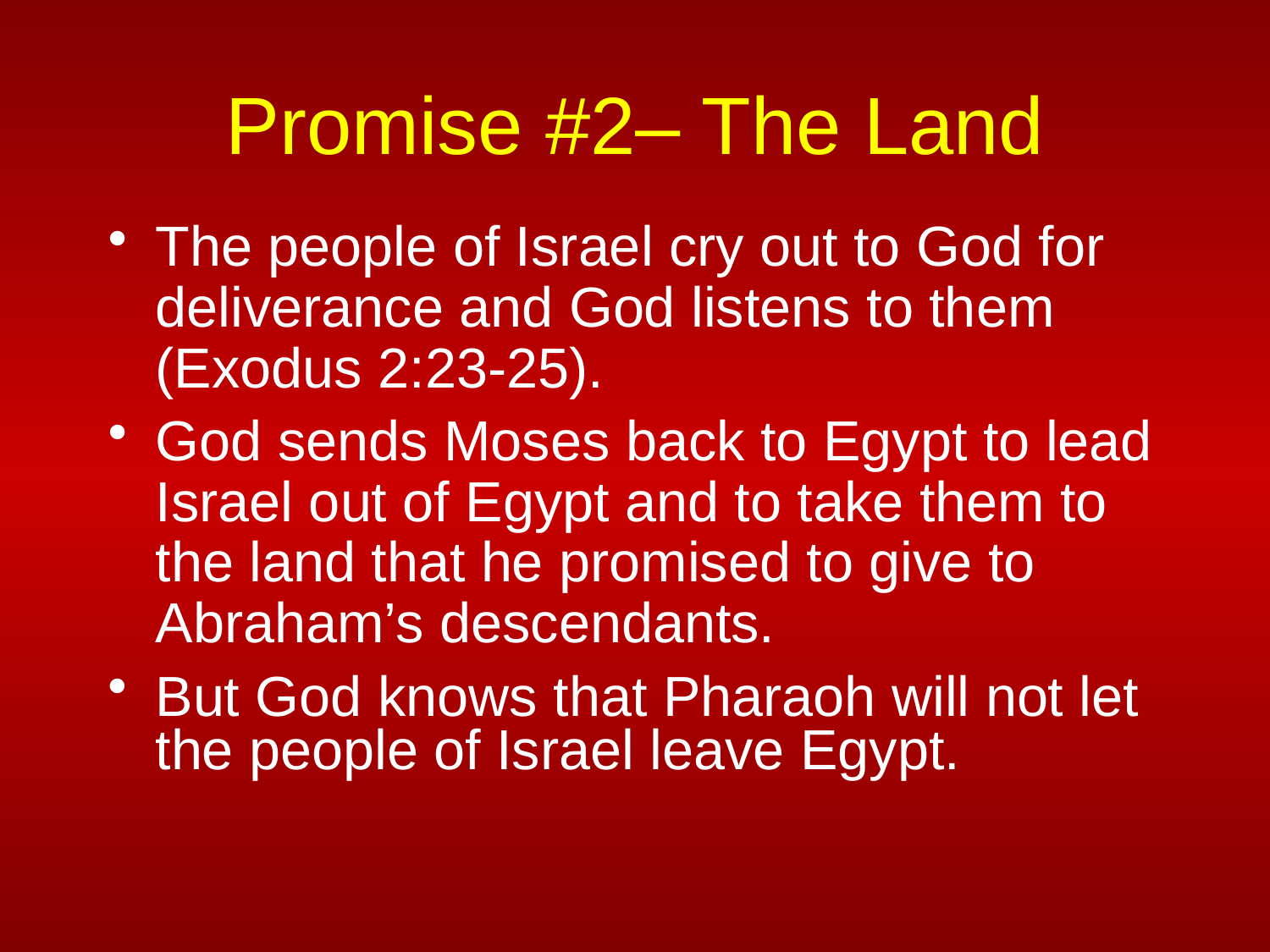

# Promise #2– The Land
The people of Israel cry out to God for deliverance and God listens to them (Exodus 2:23-25).
God sends Moses back to Egypt to lead Israel out of Egypt and to take them to the land that he promised to give to Abraham’s descendants.
But God knows that Pharaoh will not let the people of Israel leave Egypt.